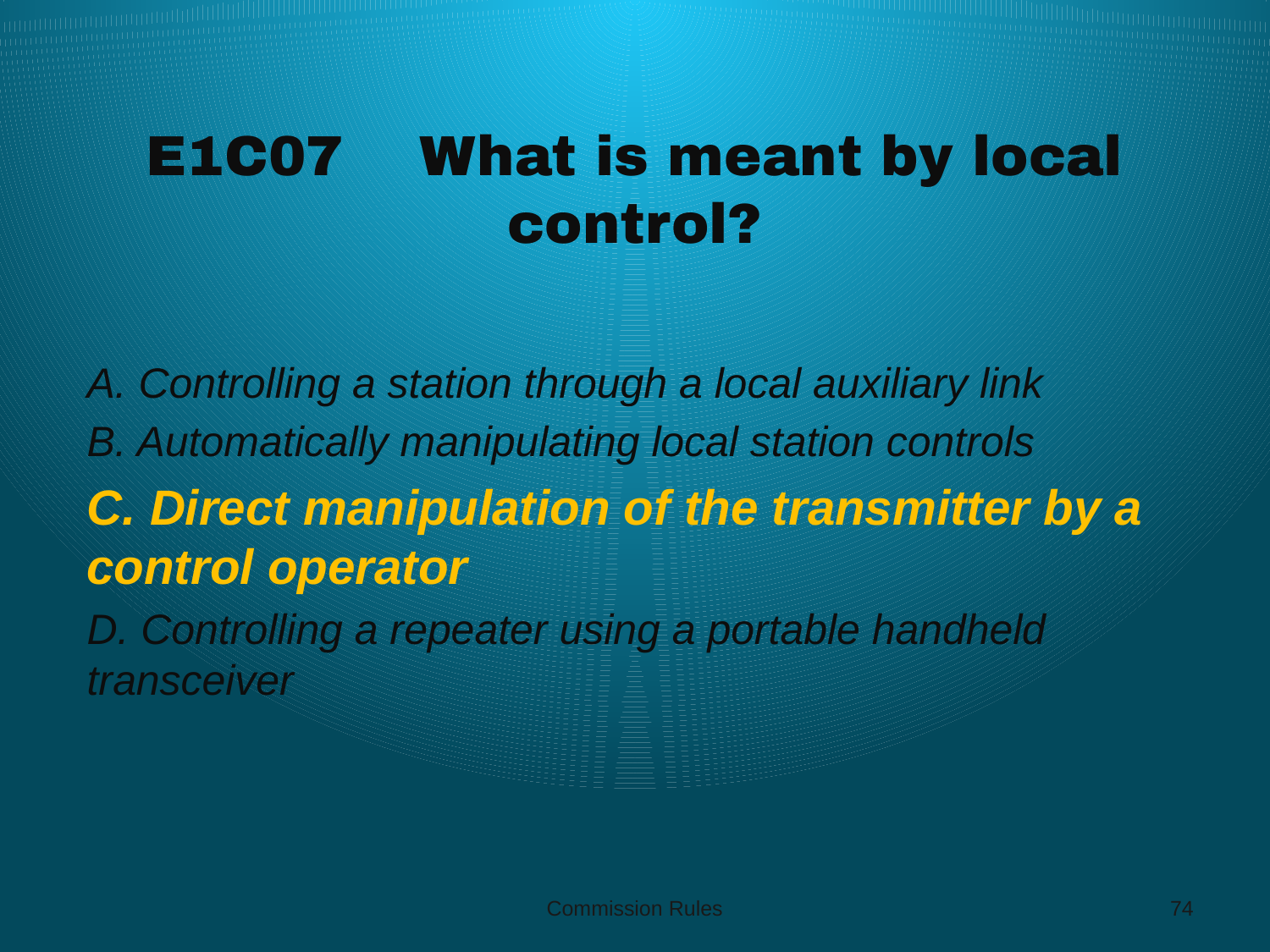

# E1C07    What is meant by local control?
A. Controlling a station through a local auxiliary link
B. Automatically manipulating local station controls
C. Direct manipulation of the transmitter by a control operator
D. Controlling a repeater using a portable handheld transceiver
Commission Rules
74